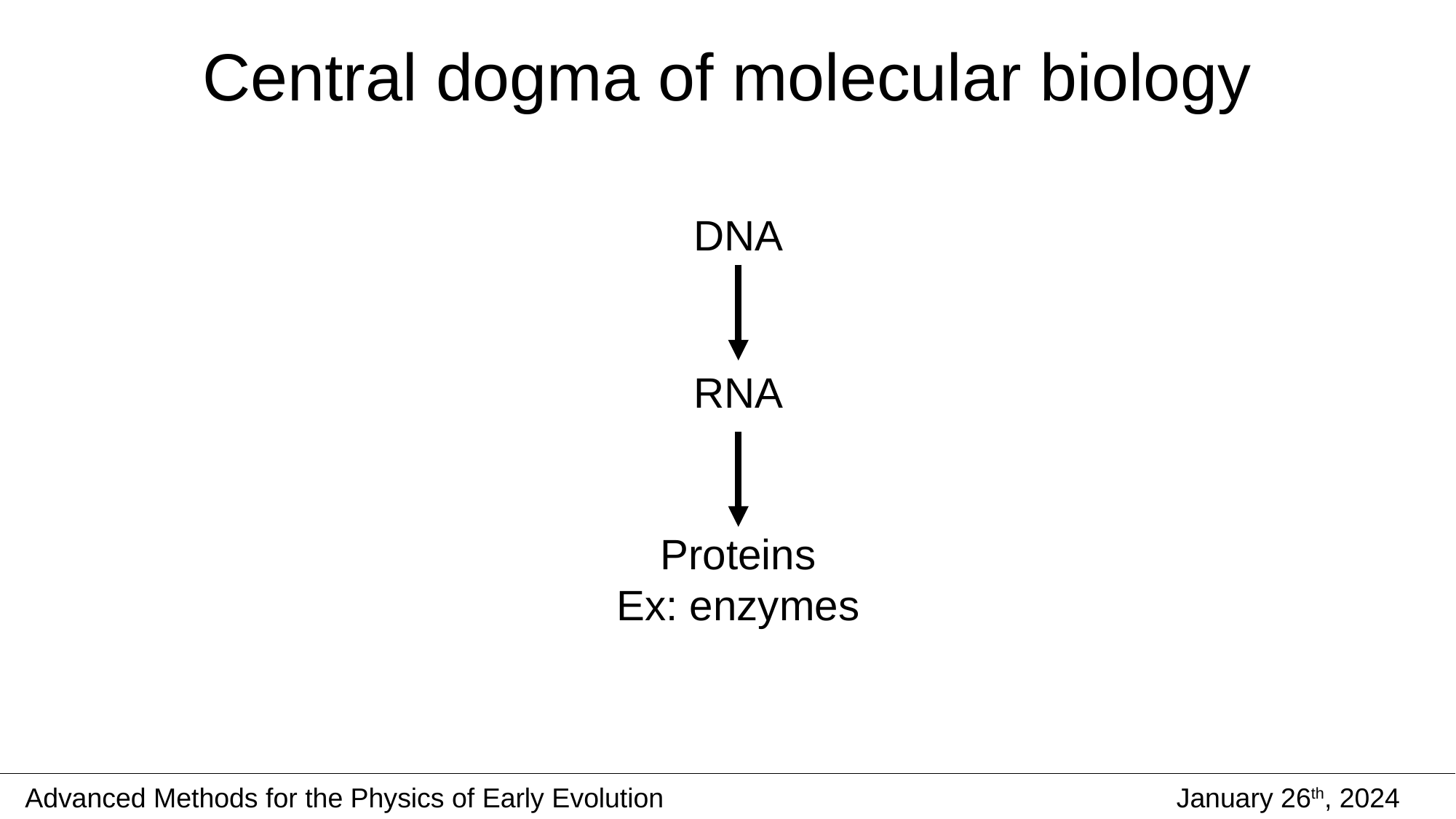

# Central dogma of molecular biology
DNA
RNA
Proteins
Ex: enzymes
Advanced Methods for the Physics of Early Evolution
January 26th, 2024